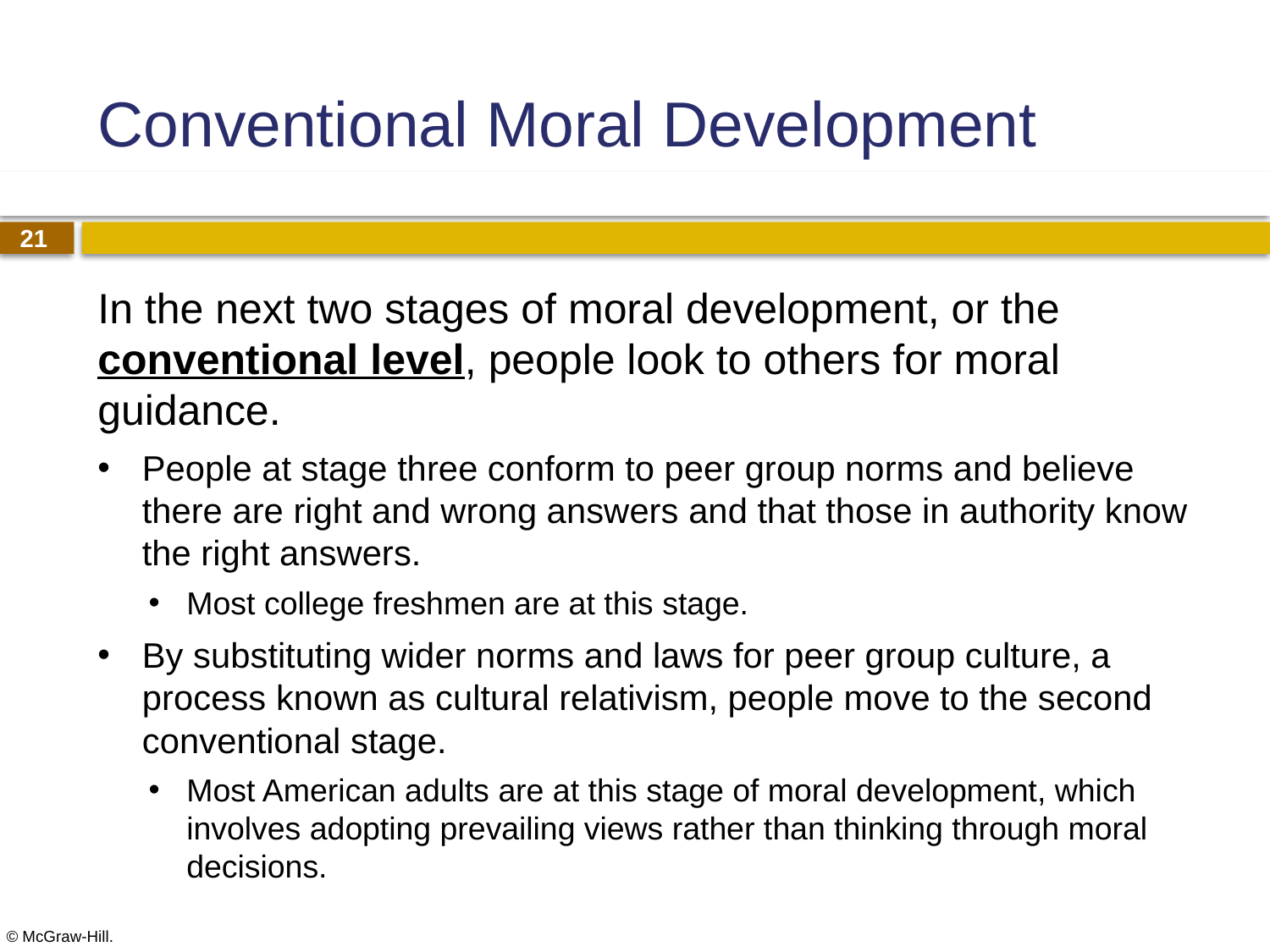

# Conventional Moral Development
In the next two stages of moral development, or the conventional level, people look to others for moral guidance.
People at stage three conform to peer group norms and believe there are right and wrong answers and that those in authority know the right answers.
Most college freshmen are at this stage.
By substituting wider norms and laws for peer group culture, a process known as cultural relativism, people move to the second conventional stage.
Most American adults are at this stage of moral development, which involves adopting prevailing views rather than thinking through moral decisions.